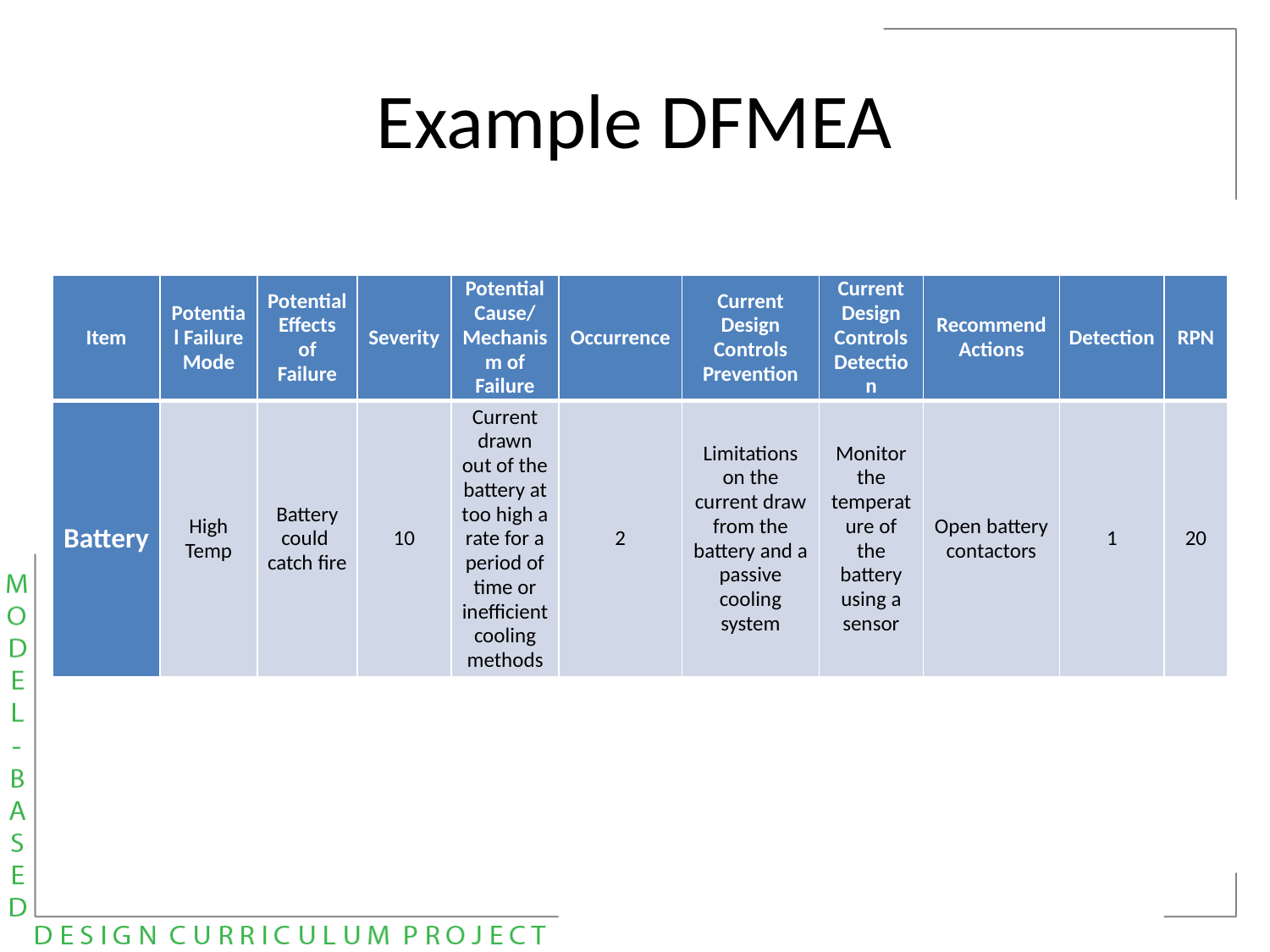

# Example DFMEA
| Item | Potential Failure Mode | Potential Effects of Failure | Severity | Potential Cause/ Mechanism of Failure | Occurrence | Current Design Controls Prevention | Current Design Controls Detection | Recommend Actions | Detection | RPN |
| --- | --- | --- | --- | --- | --- | --- | --- | --- | --- | --- |
| Battery | High Temp | Battery could catch fire | 10 | Current drawn out of the battery at too high a rate for a period of time or inefficient cooling methods | 2 | Limitations on the current draw from the battery and a passive cooling system | Monitor the temperature of the battery using a sensor | Open battery contactors | 1 | 20 |